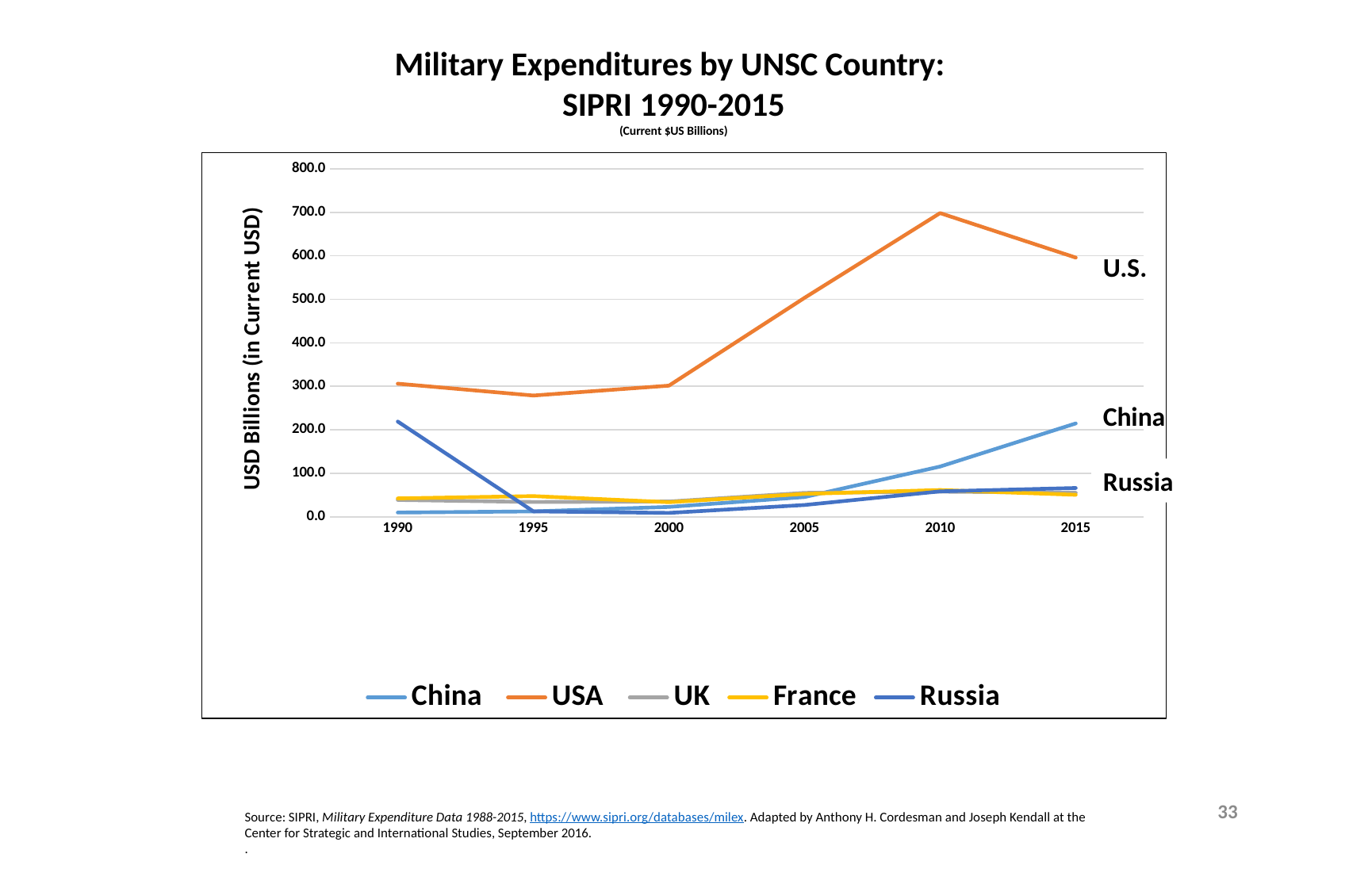

Military Expenditures by UNSC Country:
SIPRI 1990-2015
(Current $US Billions)

### Chart

| Category | China  | USA  | UK | France | Russia |
|---|---|---|---|---|---|
| 1990 | 10.01 | 306.2 | 38.9 | 42.6 | 219.1 |
| 1995 | 12.61 | 278.8999999999999 | 34.2 | 47.8 | 12.7 |
| 2000 | 22.9 | 301.7 | 35.3 | 33.8 | 9.23 |
| 2005 | 45.7 | 503.4 | 55.2 | 52.9 | 27.3 |
| 2010 | 115.7 | 698.2 | 58.0 | 61.8 | 58.7 |
| 2015 | 214.8 | 596.0 | 55.5 | 50.8 | 66.4 |
U.S.
China
Russia

33

Source: SIPRI, Military Expenditure Data 1988-2015, https://www.sipri.org/databases/milex. Adapted by Anthony H. Cordesman and Joseph Kendall at the Center for Strategic and International Studies, September 2016.
.